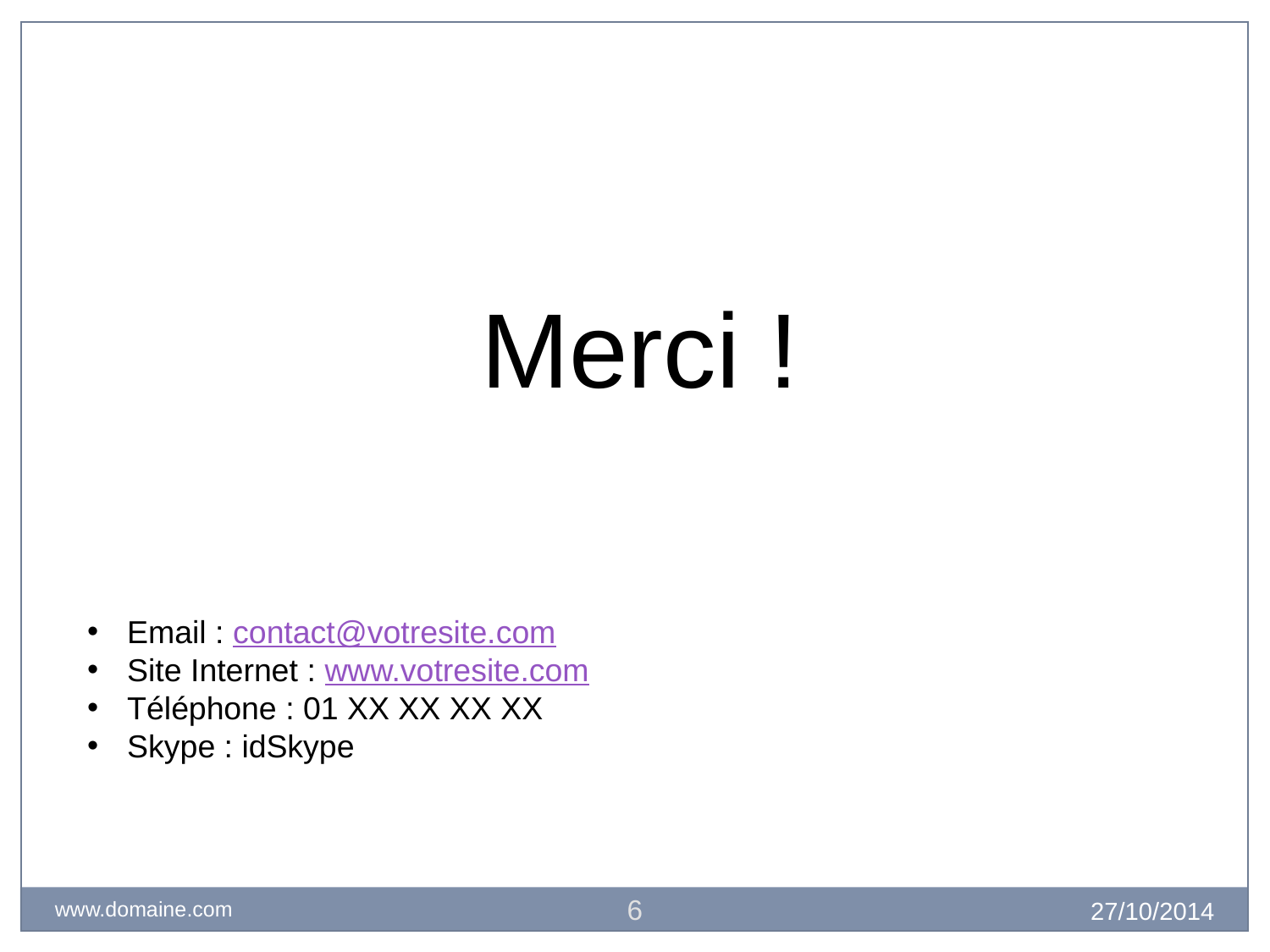

Merci !
Email : contact@votresite.com
Site Internet : www.votresite.com
Téléphone : 01 XX XX XX XX
Skype : idSkype
6
27/10/2014
www.domaine.com